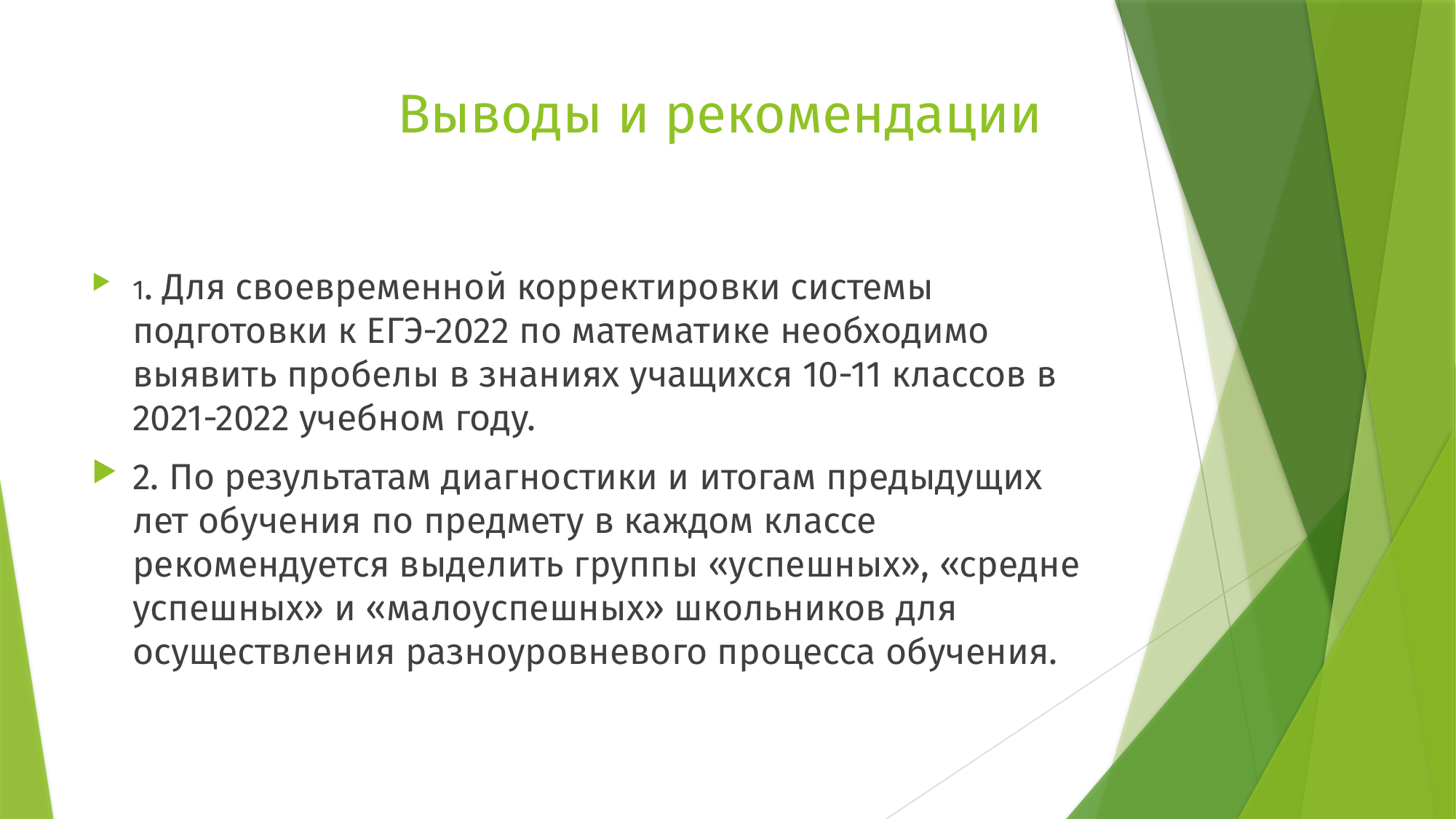

# Выводы и рекомендации
1. Для своевременной корректировки системы подготовки к ЕГЭ-2022 по математике необходимо выявить пробелы в знаниях учащихся 10-11 классов в 2021-2022 учебном году.
2. По результатам диагностики и итогам предыдущих лет обучения по предмету в каждом классе рекомендуется выделить группы «успешных», «средне успешных» и «малоуспешных» школьников для осуществления разноуровневого процесса обучения.